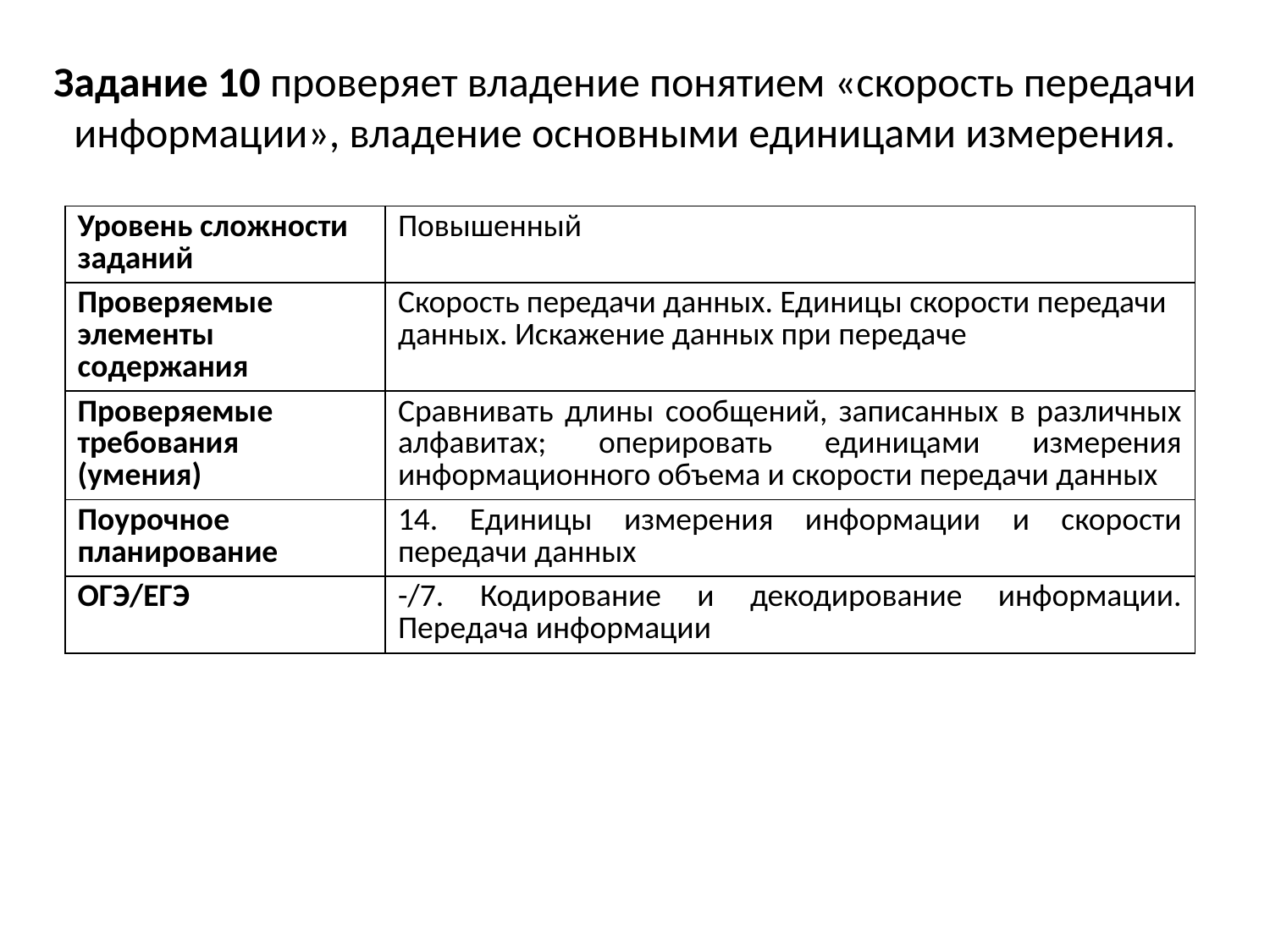

# Задание 10 проверяет владение понятием «скорость передачи информации», владение основными единицами измерения.
| Уровень сложности заданий | Повышенный |
| --- | --- |
| Проверяемые элементы содержания | Скорость передачи данных. Единицы скорости передачи данных. Искажение данных при передаче |
| Проверяемые требования (умения) | Сравнивать длины сообщений, записанных в различных алфавитах; оперировать единицами измерения информационного объема и скорости передачи данных |
| Поурочное планирование | 14. Единицы измерения информации и скорости передачи данных |
| ОГЭ/ЕГЭ | -/7. Кодирование и декодирование информации. Передача информации |